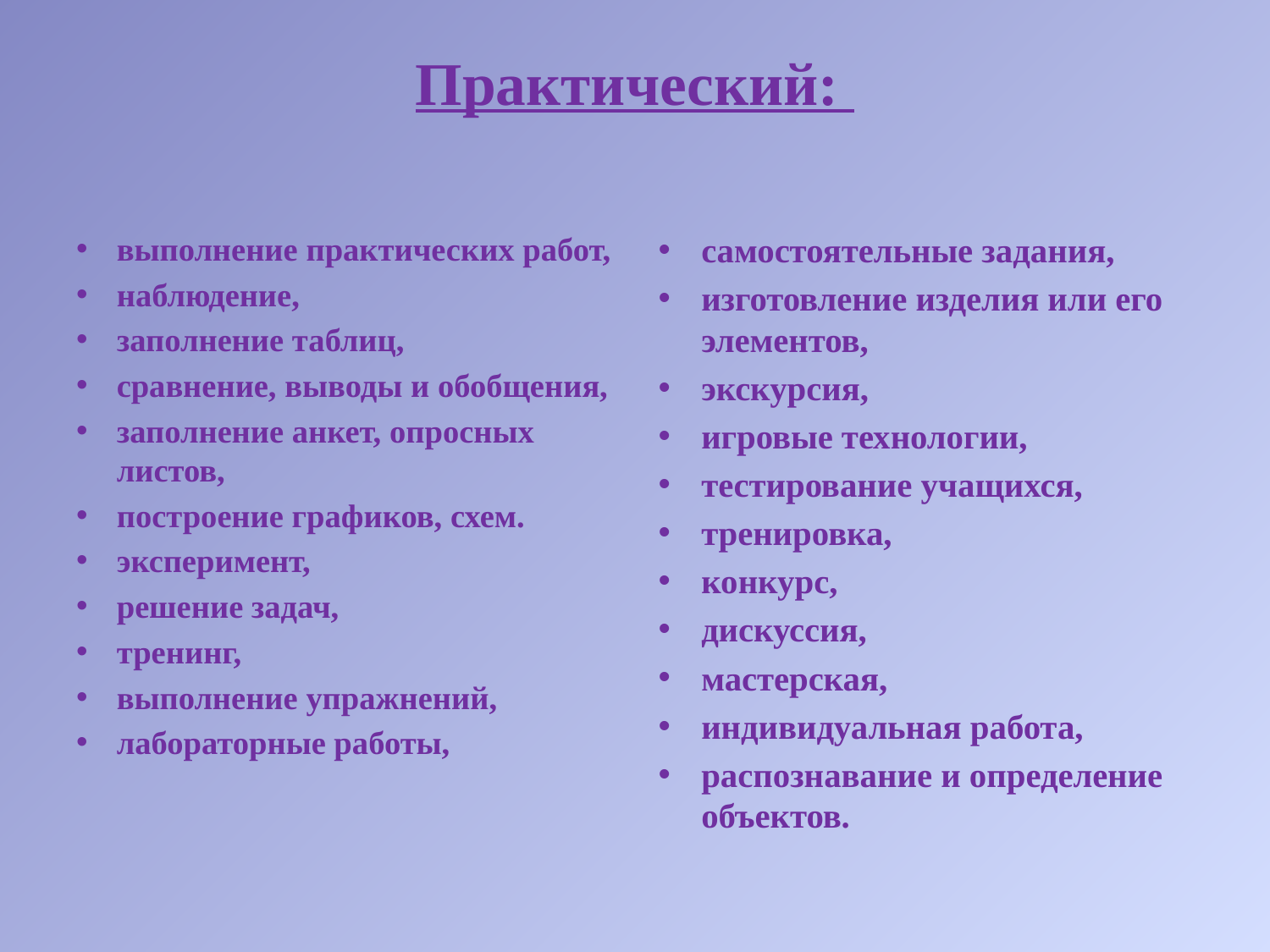

# Практический:
выполнение практических работ,
наблюдение,
заполнение таблиц,
сравнение, выводы и обобщения,
заполнение анкет, опросных листов,
построение графиков, схем.
эксперимент,
решение задач,
тренинг,
выполнение упражнений,
лабораторные работы,

самостоятельные задания,
изготовление изделия или его элементов,
экскурсия,
игровые технологии,
тестирование учащихся,
тренировка,
конкурс,
дискуссия,
мастерская,
индивидуальная работа,
распознавание и определение объектов.